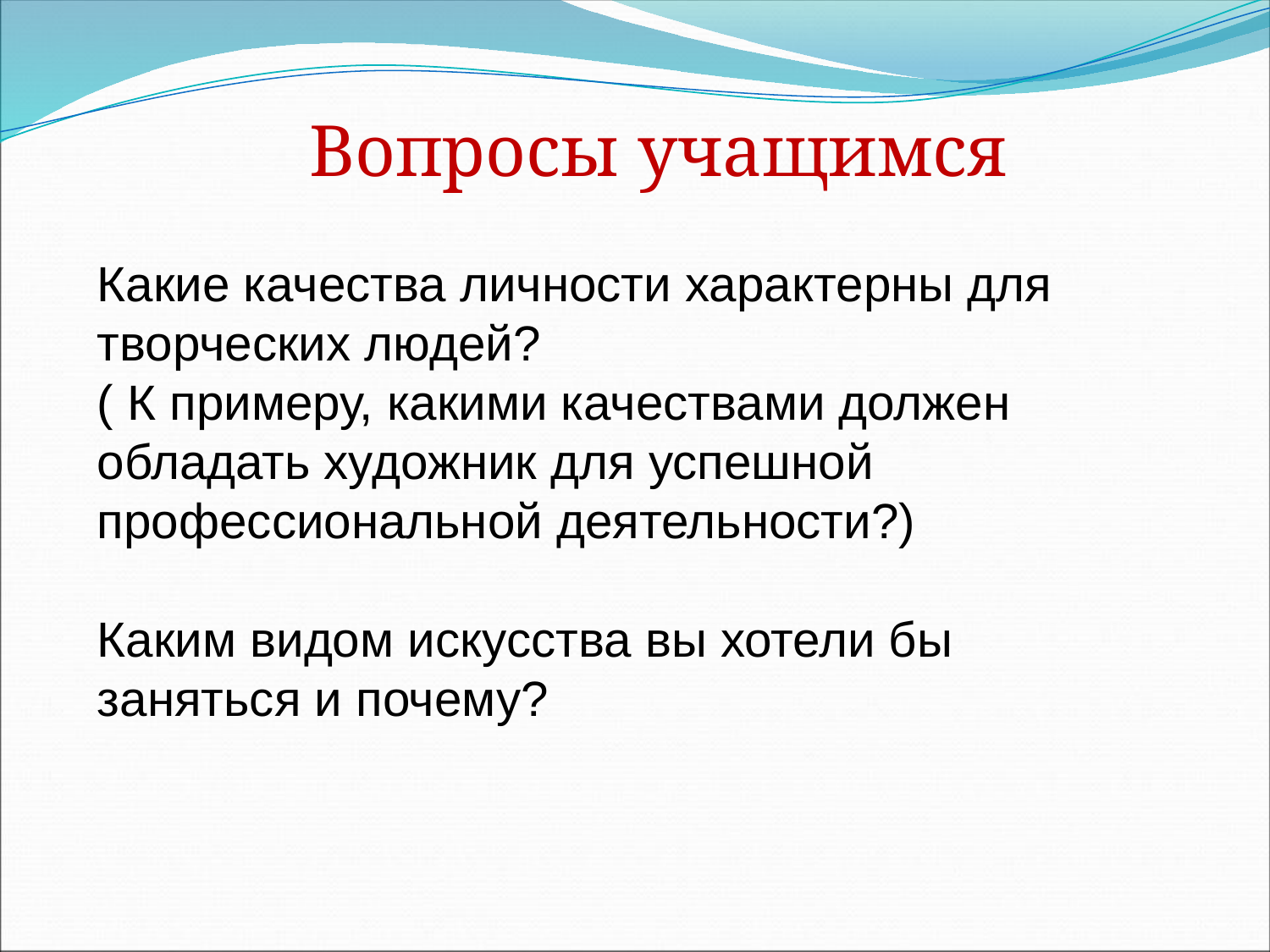

# Вопросы учащимся
Какие качества личности характерны для творческих людей?
( К примеру, какими качествами должен обладать художник для успешной профессиональной деятельности?)

Каким видом искусства вы хотели бы заняться и почему?